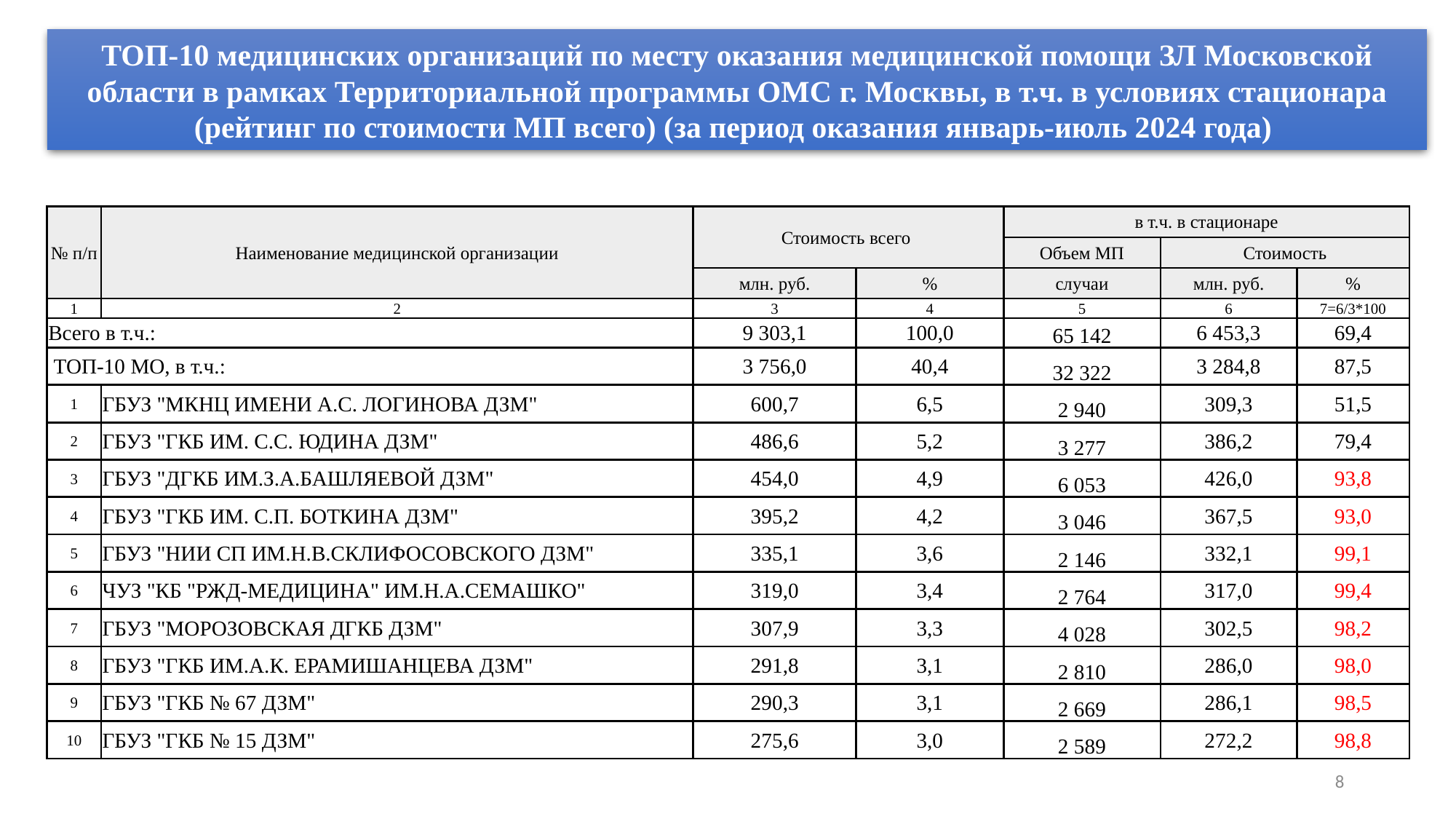

ТОП-10 медицинских организаций по месту оказания медицинской помощи ЗЛ Московской области в рамках Территориальной программы ОМС г. Москвы, в т.ч. в условиях стационара
(рейтинг по стоимости МП всего) (за период оказания январь-июль 2024 года)
| № п/п | Наименование медицинской организации | Стоимость всего |  | в т.ч. в стационаре |  |  |
| --- | --- | --- | --- | --- | --- | --- |
|  |  |  |  | Объем МП | Стоимость |  |
|  |  | млн. руб. | % | случаи | млн. руб. | % |
| 1 | 2 | 3 | 4 | 5 | 6 | 7=6/3\*100 |
| Всего в т.ч.: |  | 9 303,1 | 100,0 | 65 142 | 6 453,3 | 69,4 |
| ТОП-10 МО, в т.ч.: |  | 3 756,0 | 40,4 | 32 322 | 3 284,8 | 87,5 |
| 1 | ГБУЗ "МКНЦ ИМЕНИ А.С. ЛОГИНОВА ДЗМ" | 600,7 | 6,5 | 2 940 | 309,3 | 51,5 |
| 2 | ГБУЗ "ГКБ ИМ. С.С. ЮДИНА ДЗМ" | 486,6 | 5,2 | 3 277 | 386,2 | 79,4 |
| 3 | ГБУЗ "ДГКБ ИМ.З.А.БАШЛЯЕВОЙ ДЗМ" | 454,0 | 4,9 | 6 053 | 426,0 | 93,8 |
| 4 | ГБУЗ "ГКБ ИМ. С.П. БОТКИНА ДЗМ" | 395,2 | 4,2 | 3 046 | 367,5 | 93,0 |
| 5 | ГБУЗ "НИИ СП ИМ.Н.В.СКЛИФОСОВСКОГО ДЗМ" | 335,1 | 3,6 | 2 146 | 332,1 | 99,1 |
| 6 | ЧУЗ "КБ "РЖД-МЕДИЦИНА" ИМ.Н.А.СЕМАШКО" | 319,0 | 3,4 | 2 764 | 317,0 | 99,4 |
| 7 | ГБУЗ "МОРОЗОВСКАЯ ДГКБ ДЗМ" | 307,9 | 3,3 | 4 028 | 302,5 | 98,2 |
| 8 | ГБУЗ "ГКБ ИМ.А.К. ЕРАМИШАНЦЕВА ДЗМ" | 291,8 | 3,1 | 2 810 | 286,0 | 98,0 |
| 9 | ГБУЗ "ГКБ № 67 ДЗМ" | 290,3 | 3,1 | 2 669 | 286,1 | 98,5 |
| 10 | ГБУЗ "ГКБ № 15 ДЗМ" | 275,6 | 3,0 | 2 589 | 272,2 | 98,8 |
8